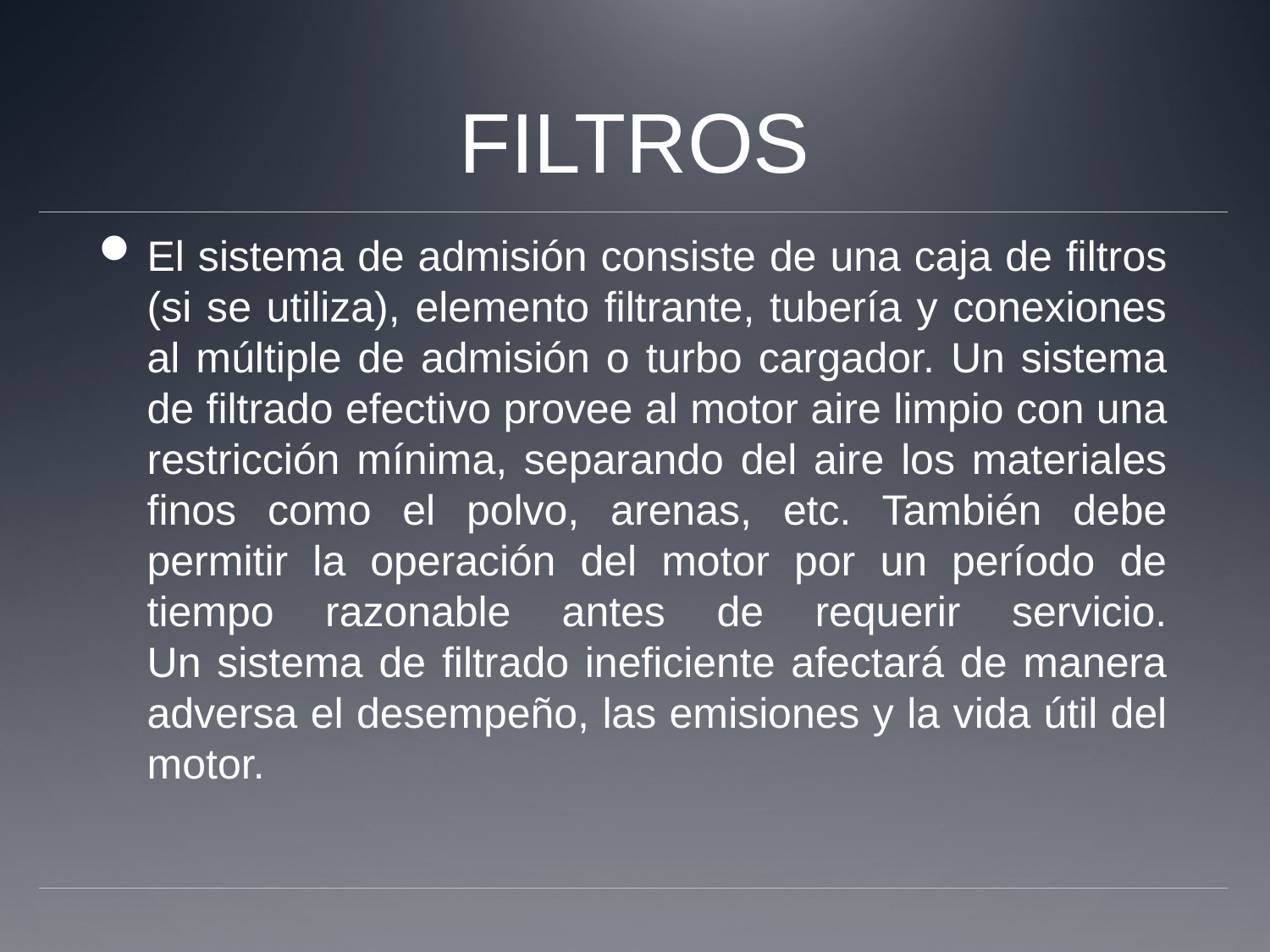

# FILTROS
El sistema de admisión consiste de una caja de filtros (si se utiliza), elemento filtrante, tubería y conexiones al múltiple de admisión o turbo cargador. Un sistema de filtrado efectivo provee al motor aire limpio con una restricción mínima, separando del aire los materiales finos como el polvo, arenas, etc. También debe permitir la operación del motor por un período de tiempo razonable antes de requerir servicio.
Un sistema de filtrado ineficiente afectará de manera adversa el desempeño, las emisiones y la vida útil del motor.